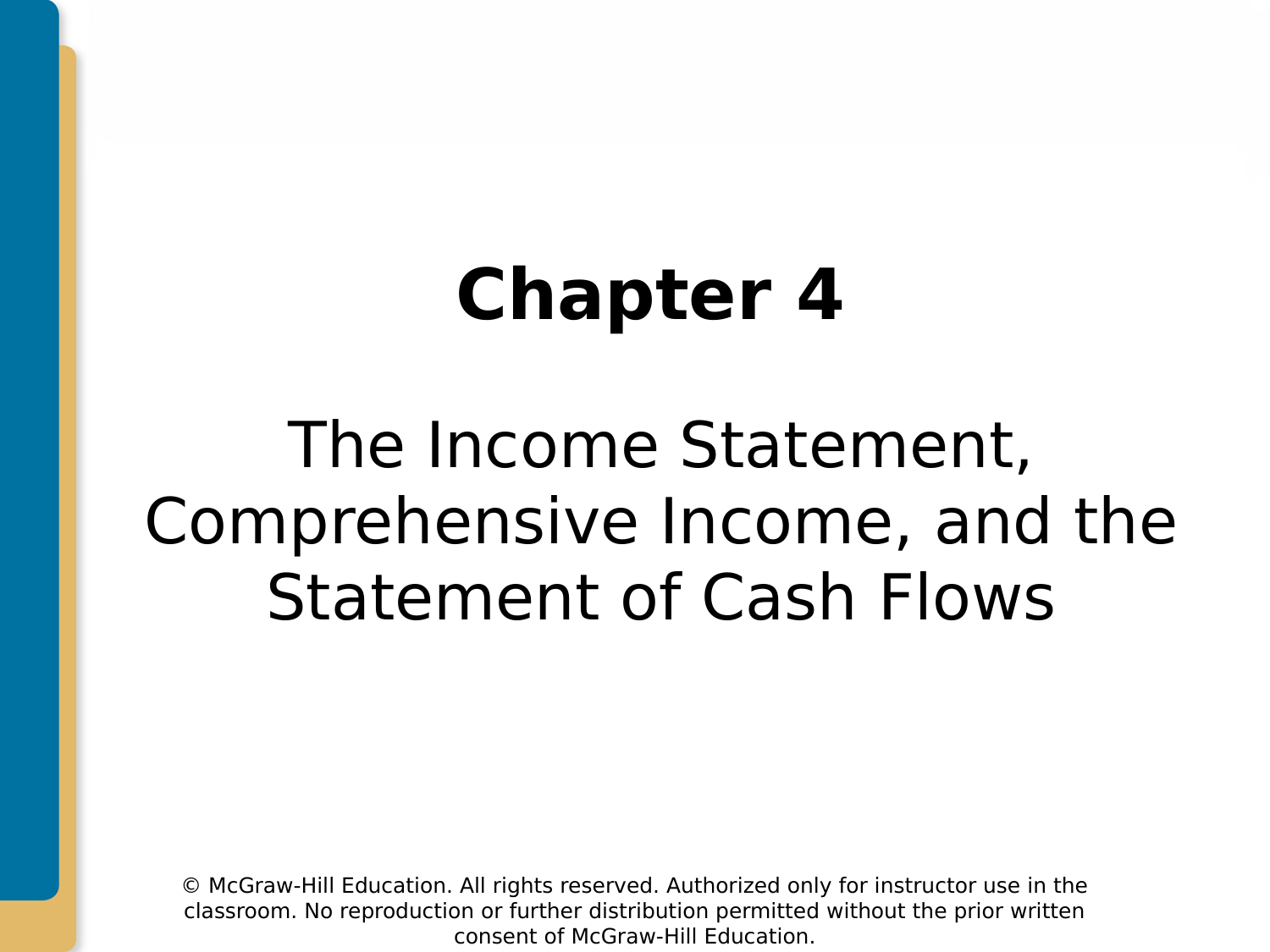

# Chapter 4
The Income Statement, Comprehensive Income, and the Statement of Cash Flows
© McGraw-Hill Education. All rights reserved. Authorized only for instructor use in the classroom. No reproduction or further distribution permitted without the prior written consent of McGraw-Hill Education.